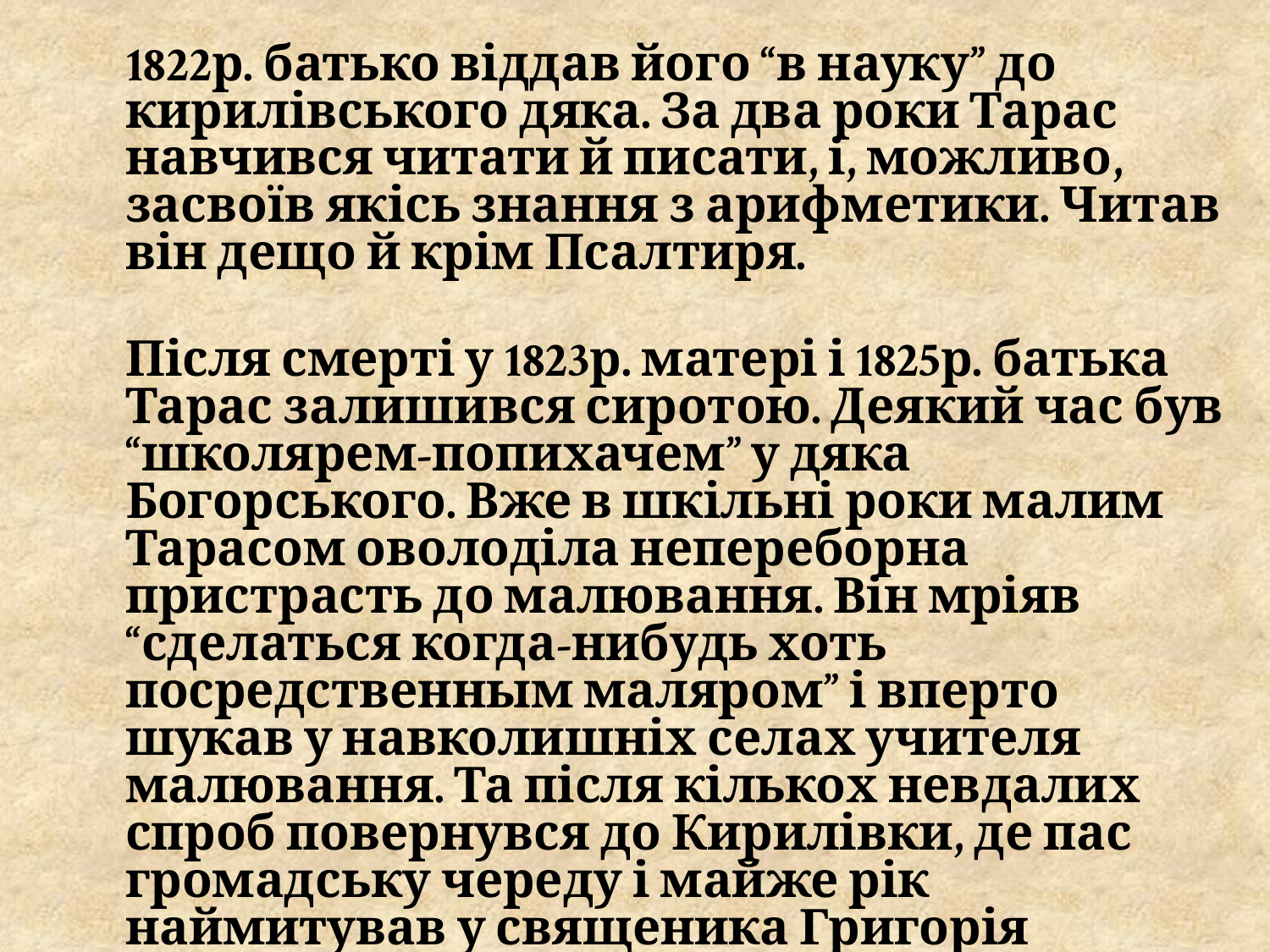

1822р. батько віддав його “в науку” до кирилівського дяка. За два роки Тарас навчився читати й писати, і, можливо, засвоїв якісь знання з арифметики. Читав він дещо й крім Псалтиря.

	Після смерті у 1823р. матері і 1825р. батька Тарас залишився сиротою. Деякий час був “школярем-попихачем” у дяка Богорського. Вже в шкільні роки малим Тарасом оволоділа непереборна пристрасть до малювання. Він мріяв “сделаться когда-нибудь хоть посредственным маляром” і вперто шукав у навколишніх селах учителя малювання. Та після кількох невдалих спроб повернувся до Кирилівки, де пас громадську череду і майже рік наймитував у священика Григорія Кошиця.